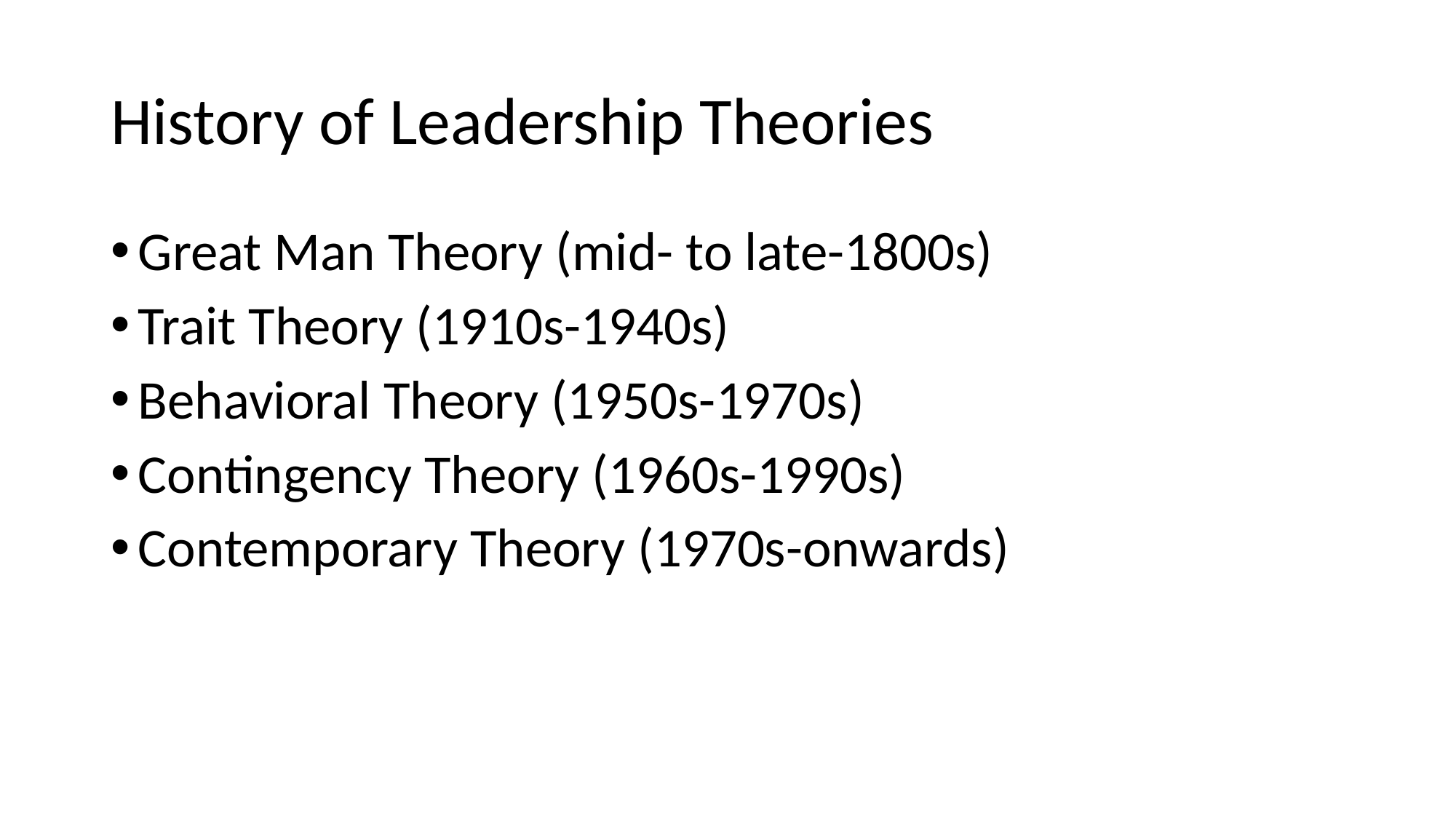

# History of Leadership Theories
Great Man Theory (mid- to late-1800s)
Trait Theory (1910s-1940s)
Behavioral Theory (1950s-1970s)
Contingency Theory (1960s-1990s)
Contemporary Theory (1970s-onwards)